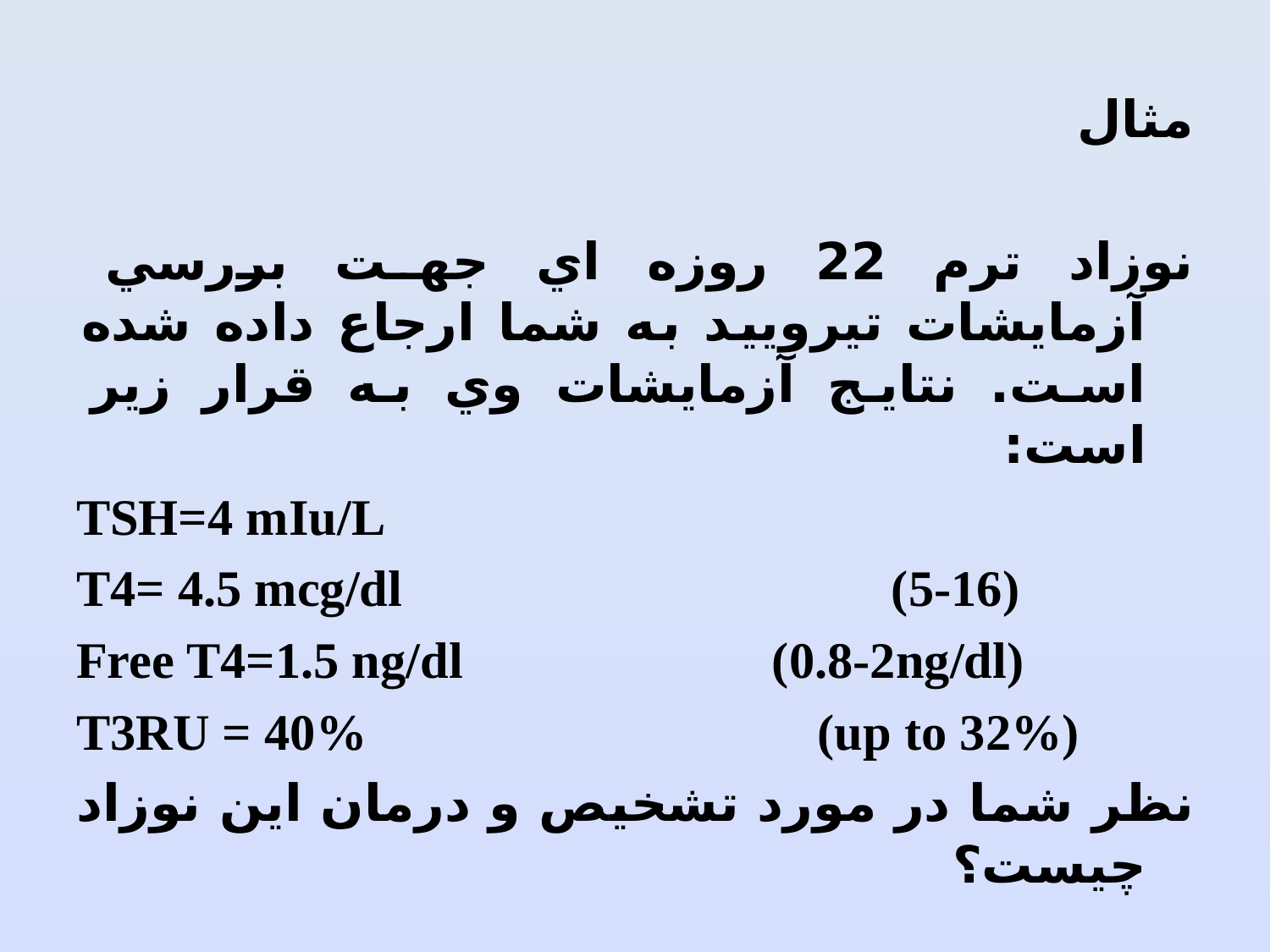

# مثال
نوزاد ترم 22 روزه اي جهت بررسي آزمايشات تيروييد به شما ارجاع داده شده است. نتايج آزمايشات وي به قرار زير است:
TSH=4 mIu/L
T4= 4.5 mcg/dl                                      (5-16)
Free T4=1.5 ng/dl                        (0.8-2ng/dl)
T3RU = 40%                                   (up to 32%)
نظر شما در مورد تشخيص و درمان اين نوزاد چيست؟